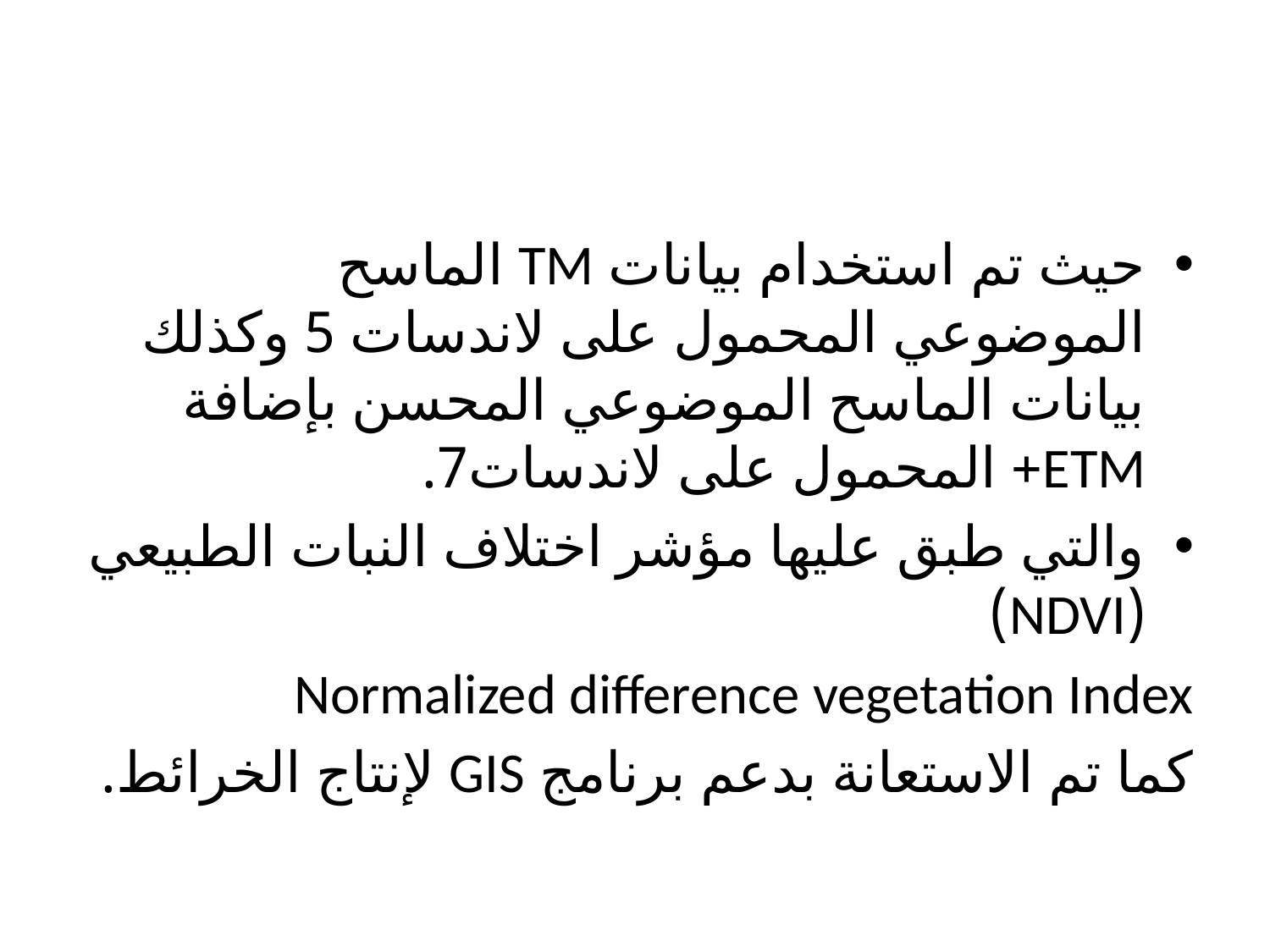

حيث تم استخدام بيانات TM الماسح الموضوعي المحمول على لاندسات 5 وكذلك بيانات الماسح الموضوعي المحسن بإضافة ETM+ المحمول على لاندسات7.
والتي طبق عليها مؤشر اختلاف النبات الطبيعي (NDVI)
Normalized difference vegetation Index
كما تم الاستعانة بدعم برنامج GIS لإنتاج الخرائط.